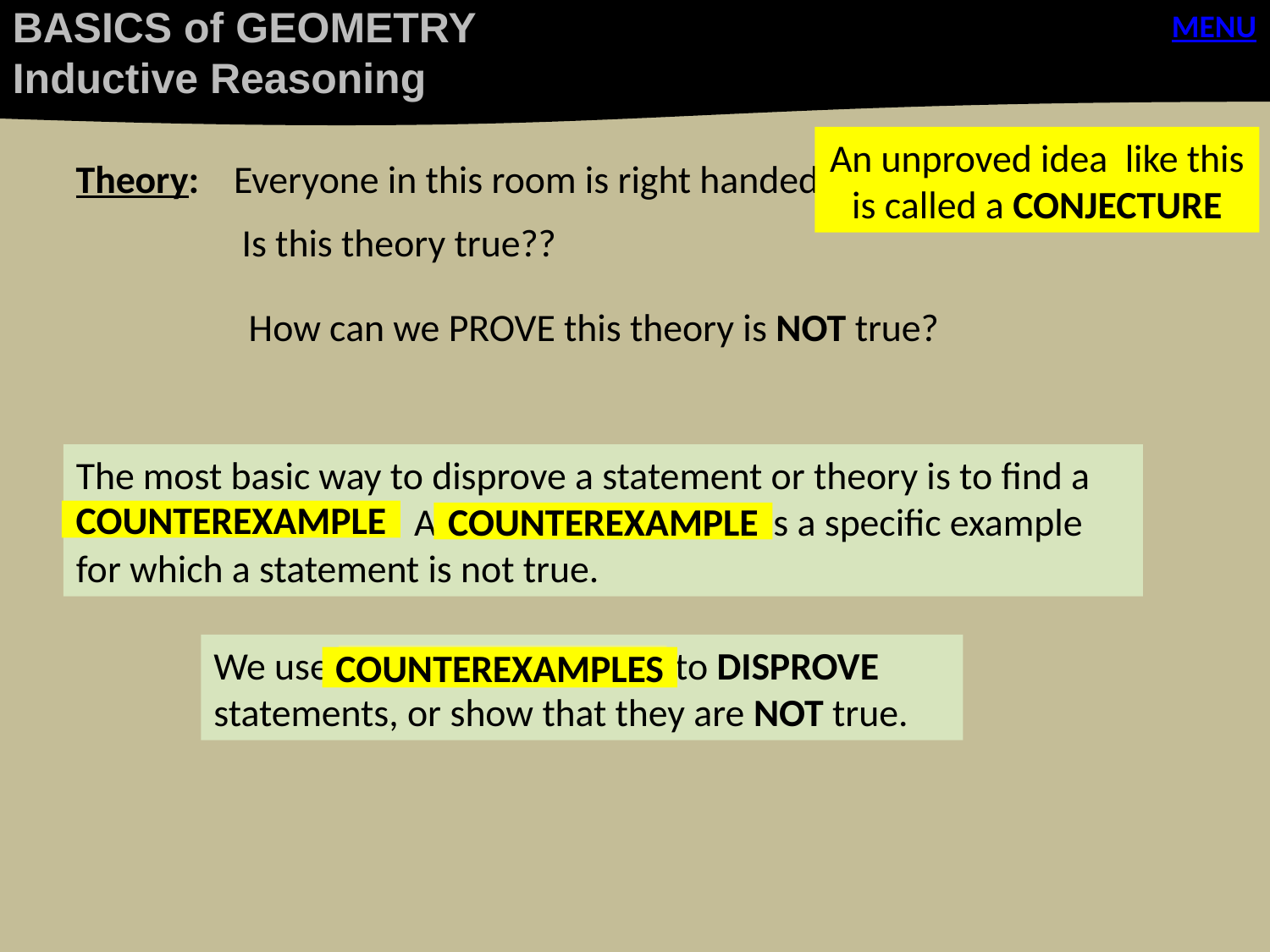

BASICS of GEOMETRY
Inductive Reasoning
MENU
An unproved idea  like this is called a CONJECTURE
Theory:    Everyone in this room is right handed.
Is this theory true??
How can we PROVE this theory is NOT true?
The most basic way to disprove a statement or theory is to find a COUNTEREXAMPLE.  A COUNTEREXAMPLE is a specific example for which a statement is not true.
COUNTEREXAMPLE
COUNTEREXAMPLE
We use COUNTEREXAMPLES to DISPROVE statements, or show that they are NOT true.

COUNTEREXAMPLES